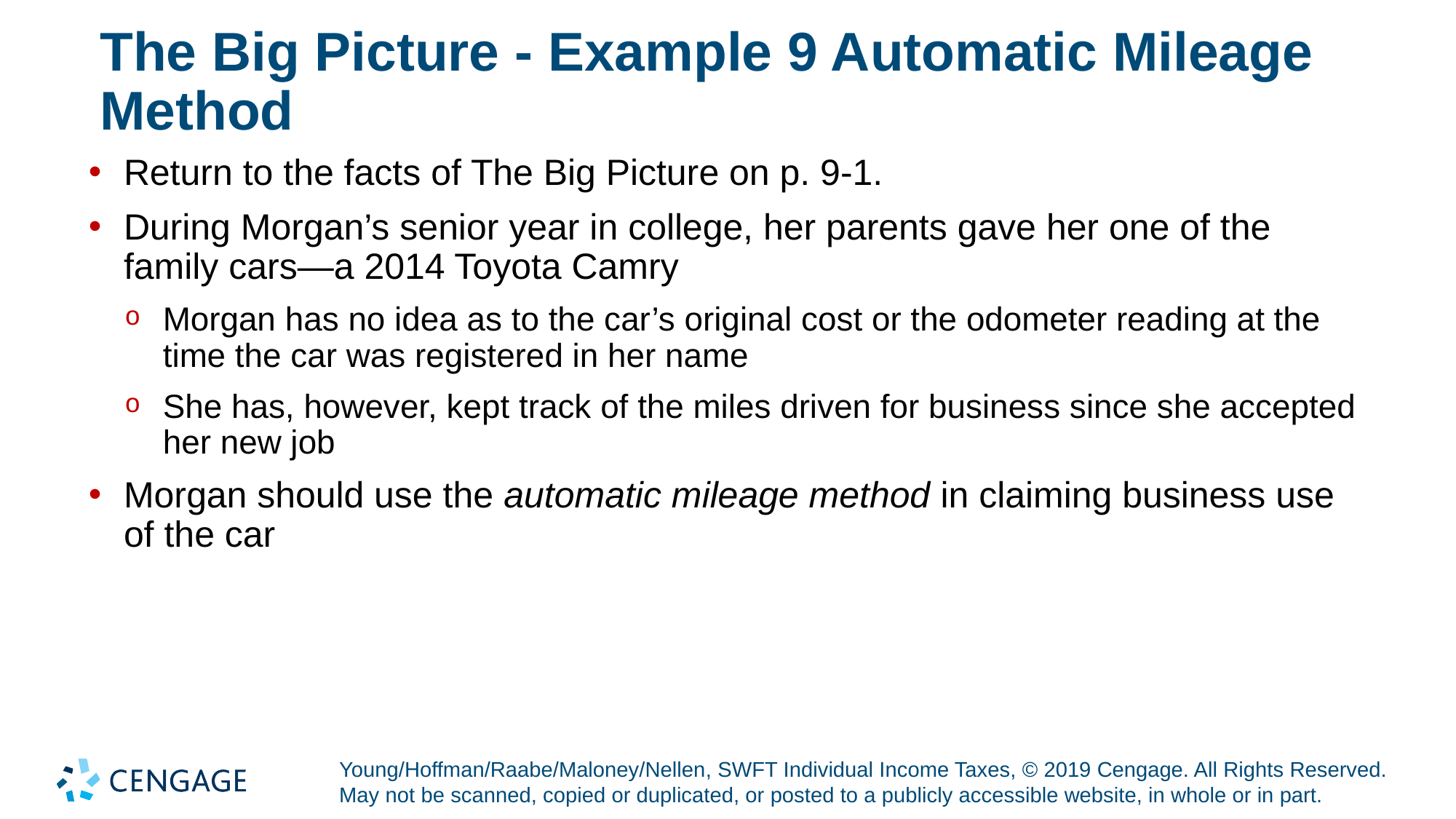

# The Big Picture - Example 9 Automatic Mileage Method
Return to the facts of The Big Picture on p. 9-1.
During Morgan’s senior year in college, her parents gave her one of the family cars—a 2014 Toyota Camry
Morgan has no idea as to the car’s original cost or the odometer reading at the time the car was registered in her name
She has, however, kept track of the miles driven for business since she accepted her new job
Morgan should use the automatic mileage method in claiming business use of the car